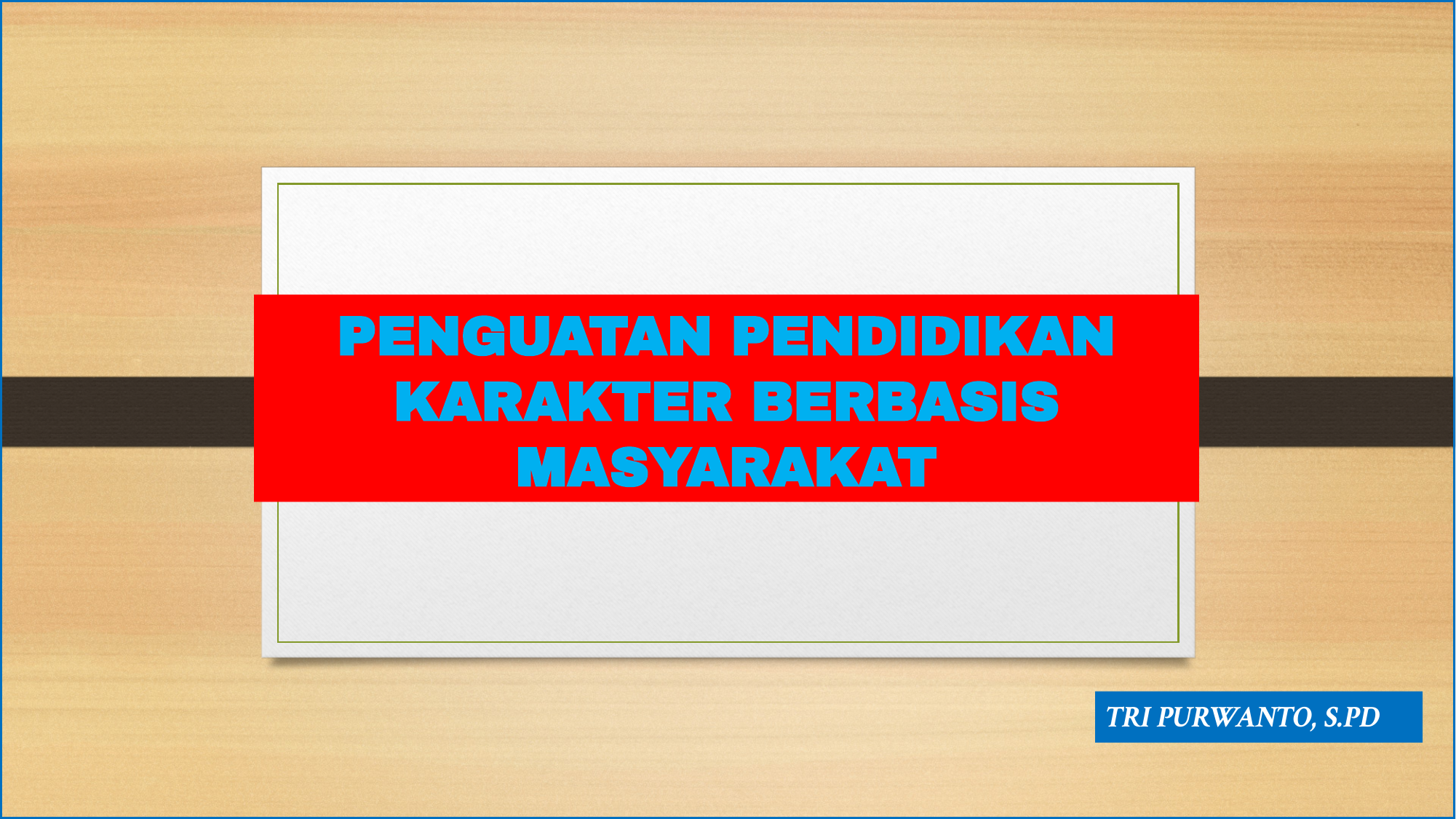

PENGUATAN PENDIDIKAN KARAKTER BERBASIS MASYARAKAT
TRI PURWANTO, S.PD